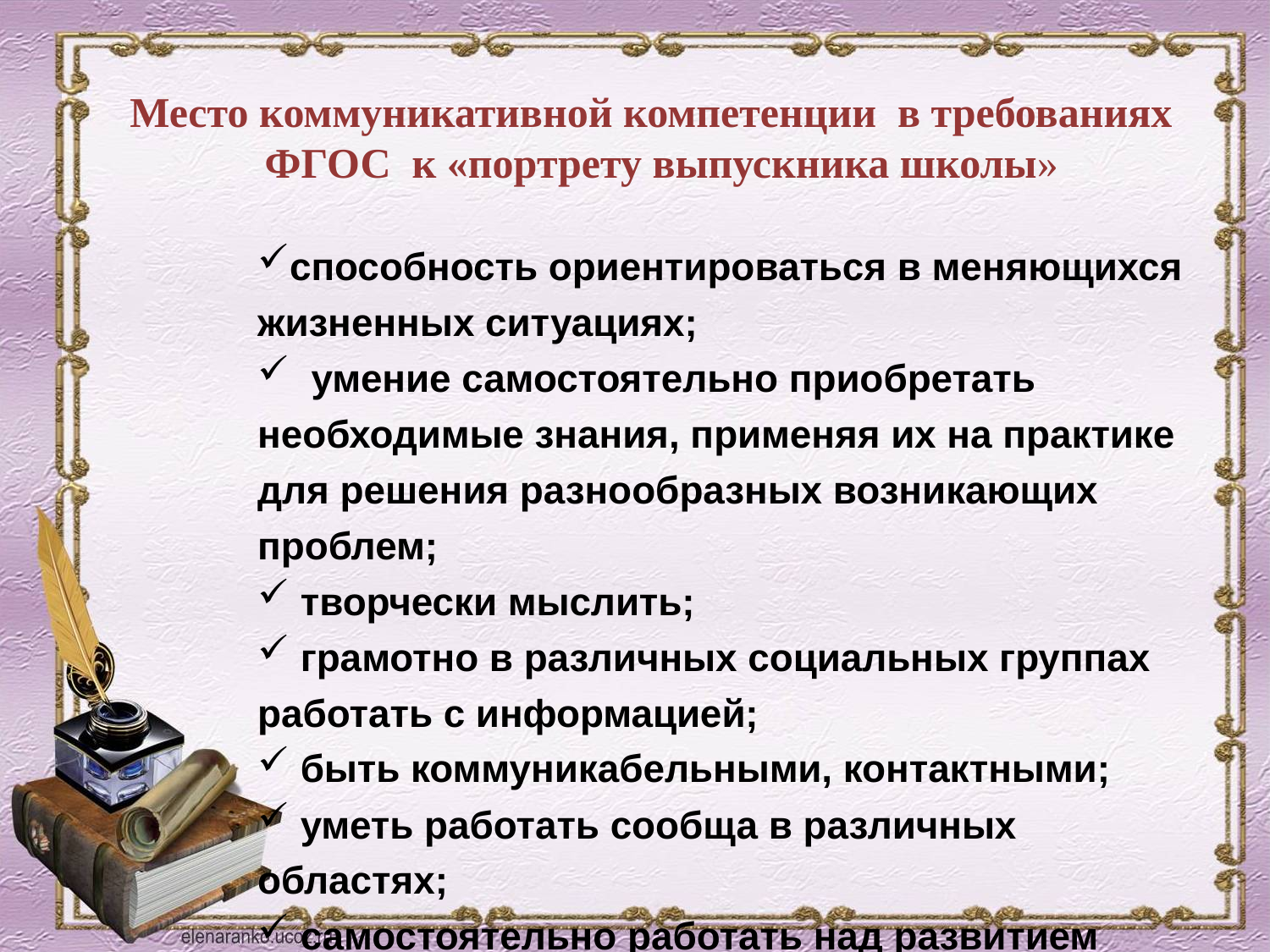

# Место коммуникативной компетенции  в требованиях ФГОС  к «портрету выпускника школы»
способность ориентироваться в меняющихся жизненных ситуациях;
  умение самостоятельно приобретать необходимые знания, применяя их на практике для решения разнообразных возникающих проблем;
 творчески мыслить;
 грамотно в различных социальных группах работать с информацией;
 быть коммуникабельными, контактными;
 уметь работать сообща в различных областях;
 самостоятельно работать над развитием собственной нравственности, интеллекта, культурного уровня.